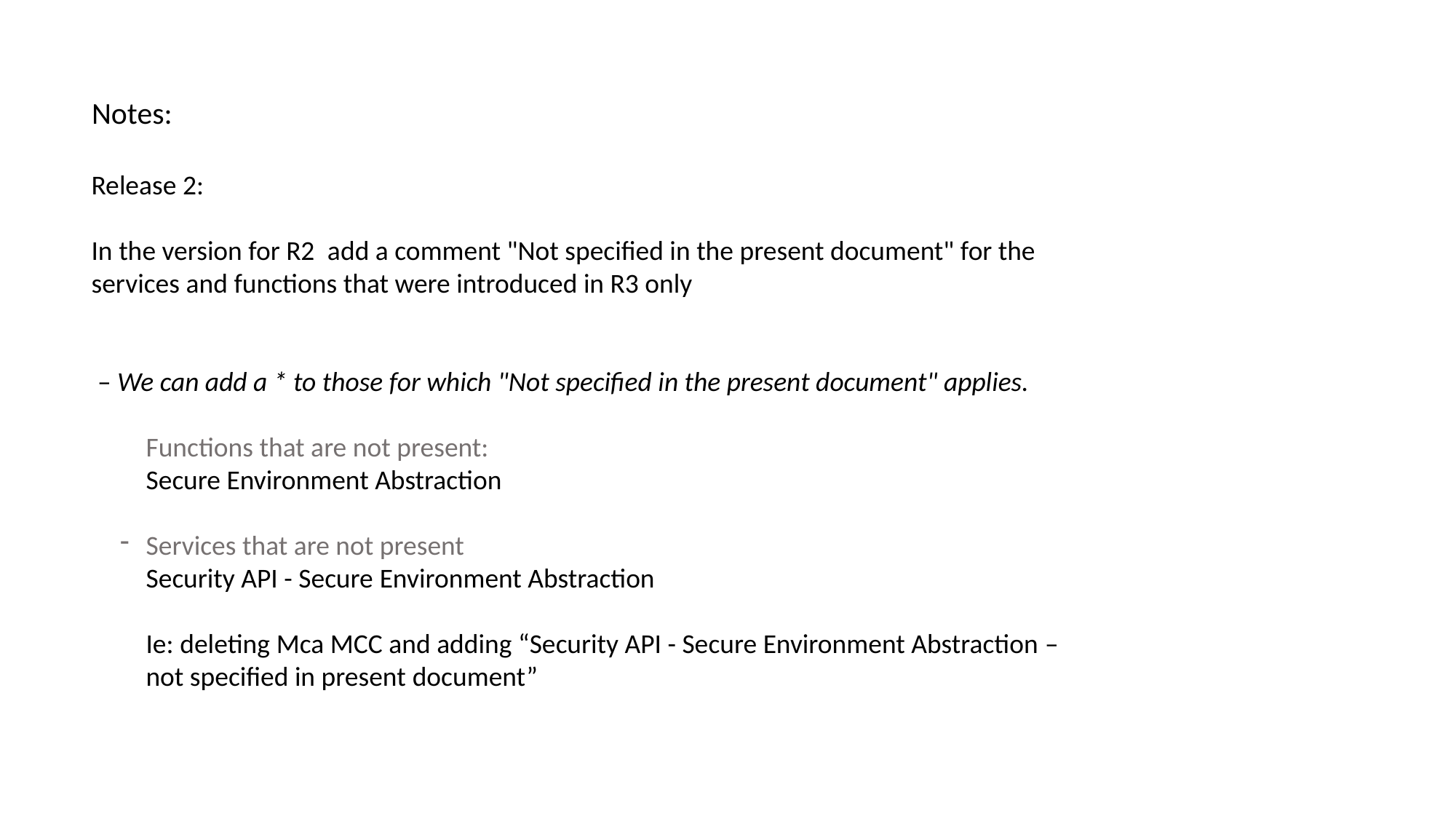

# Notes:
Release 2:

In the version for R2  add a comment "Not specified in the present document" for the services and functions that were introduced in R3 only

 – We can add a * to those for which "Not specified in the present document" applies.

Functions that are not present:
Secure Environment Abstraction

Services that are not present
Security API - Secure Environment Abstraction

Ie: deleting Mca MCC and adding “Security API - Secure Environment Abstraction – not specified in present document”